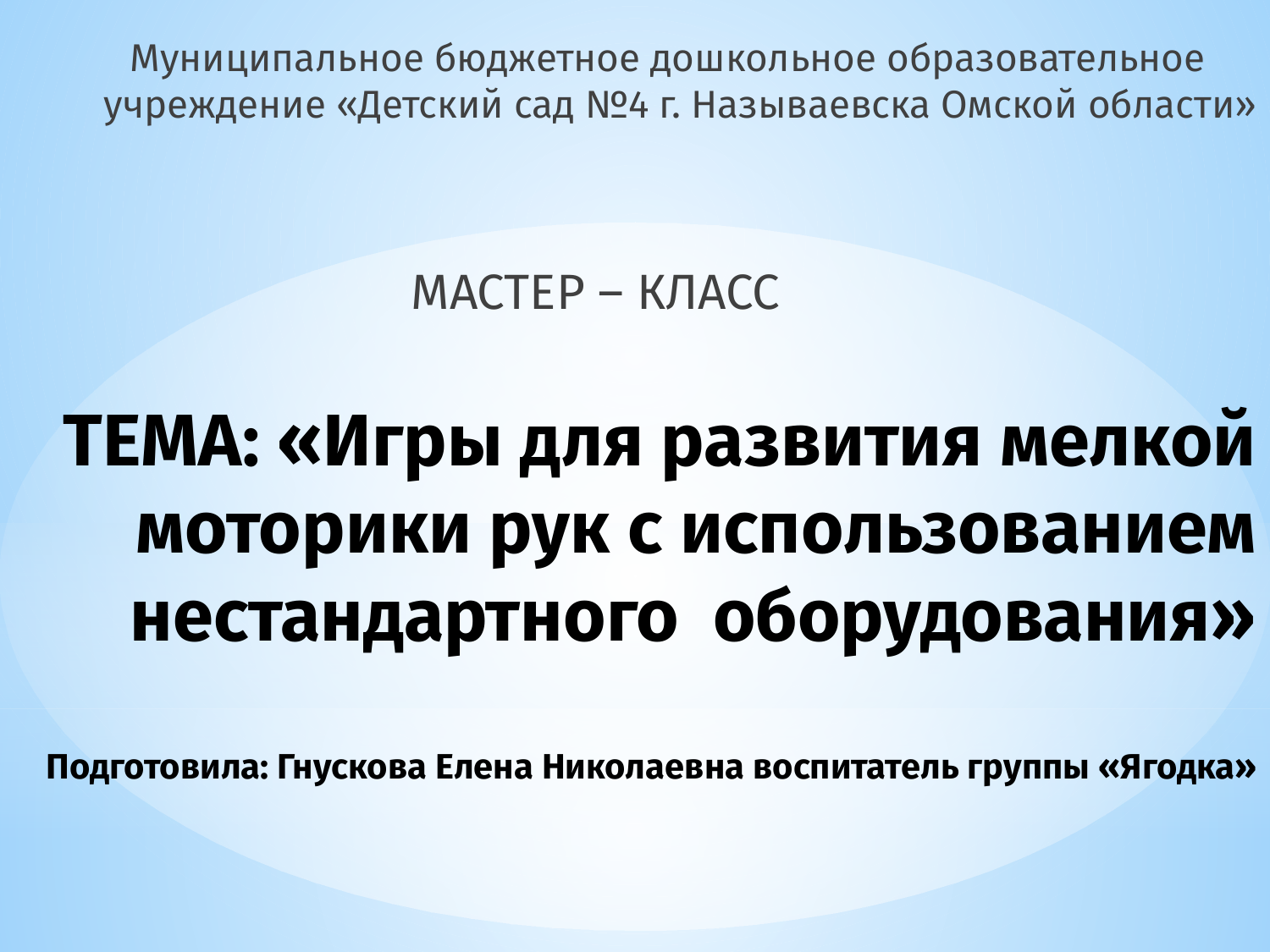

Муниципальное бюджетное дошкольное образовательное учреждение «Детский сад №4 г. Называевска Омской области»

                            МАСТЕР – КЛАСС

# ТЕМА: «Игры для развития мелкой моторики рук с использованием нестандартного  оборудования» Подготовила: Гнускова Елена Николаевна воспитатель группы «Ягодка»